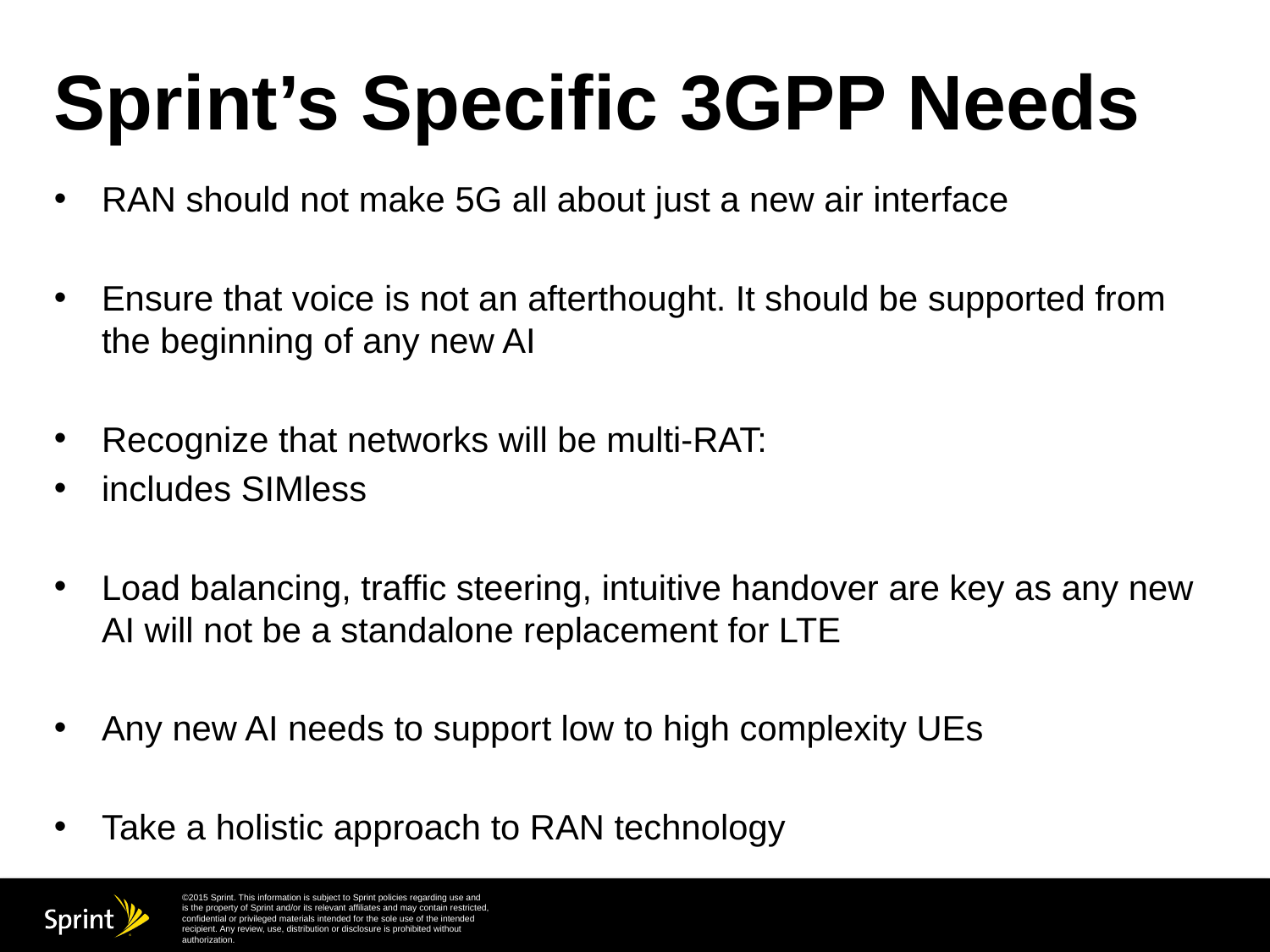

# Sprint’s Specific 3GPP Needs
RAN should not make 5G all about just a new air interface

Ensure that voice is not an afterthought. It should be supported from the beginning of any new AI

Recognize that networks will be multi-RAT:
includes SIMless

Load balancing, traffic steering, intuitive handover are key as any new AI will not be a standalone replacement for LTE

Any new AI needs to support low to high complexity UEs

Take a holistic approach to RAN technology